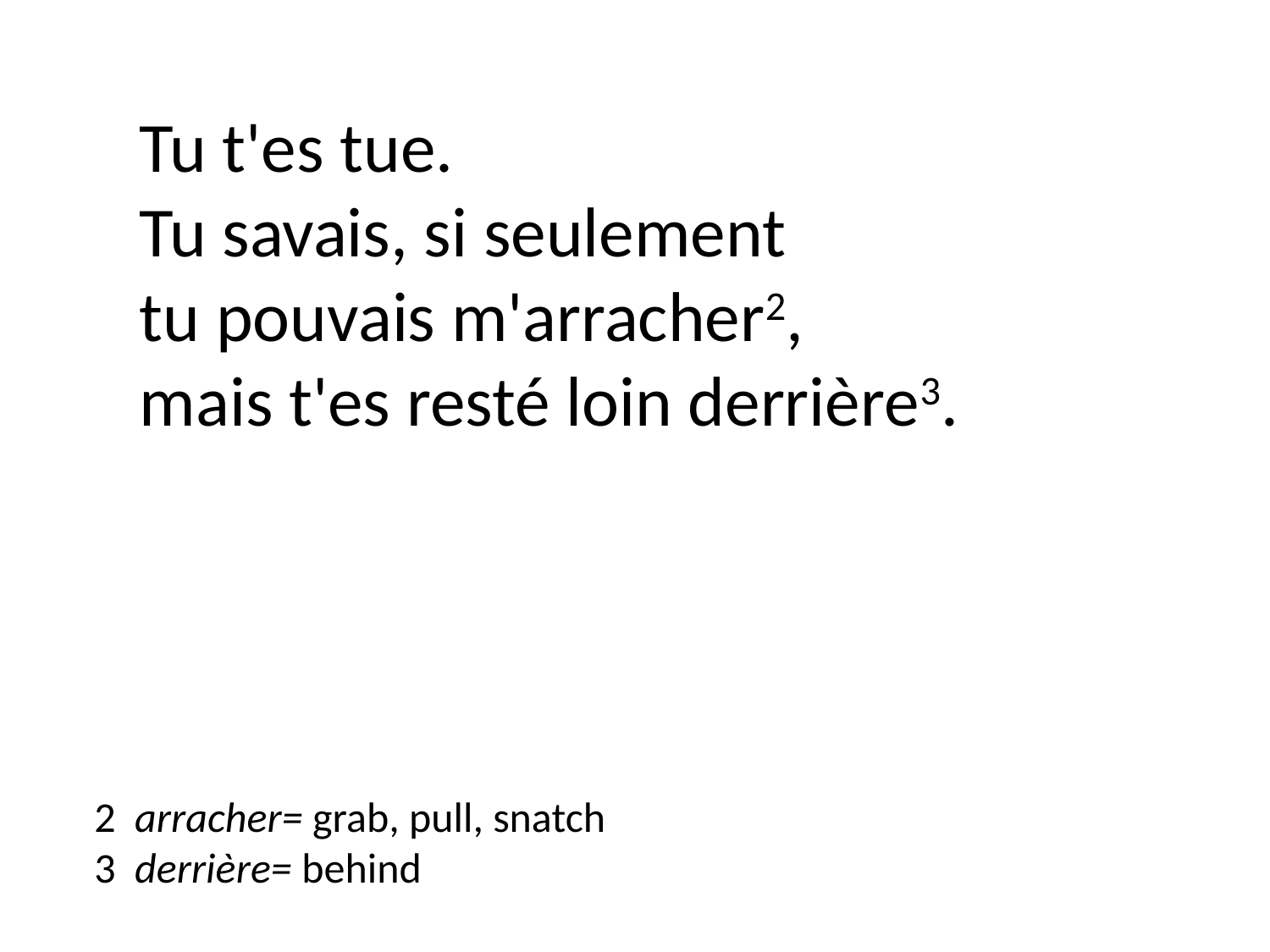

Tu t'es tue.
Tu savais, si seulement
tu pouvais m'arracher2,
mais t'es resté loin derrière3.
2  arracher= grab, pull, snatch
3  derrière= behind